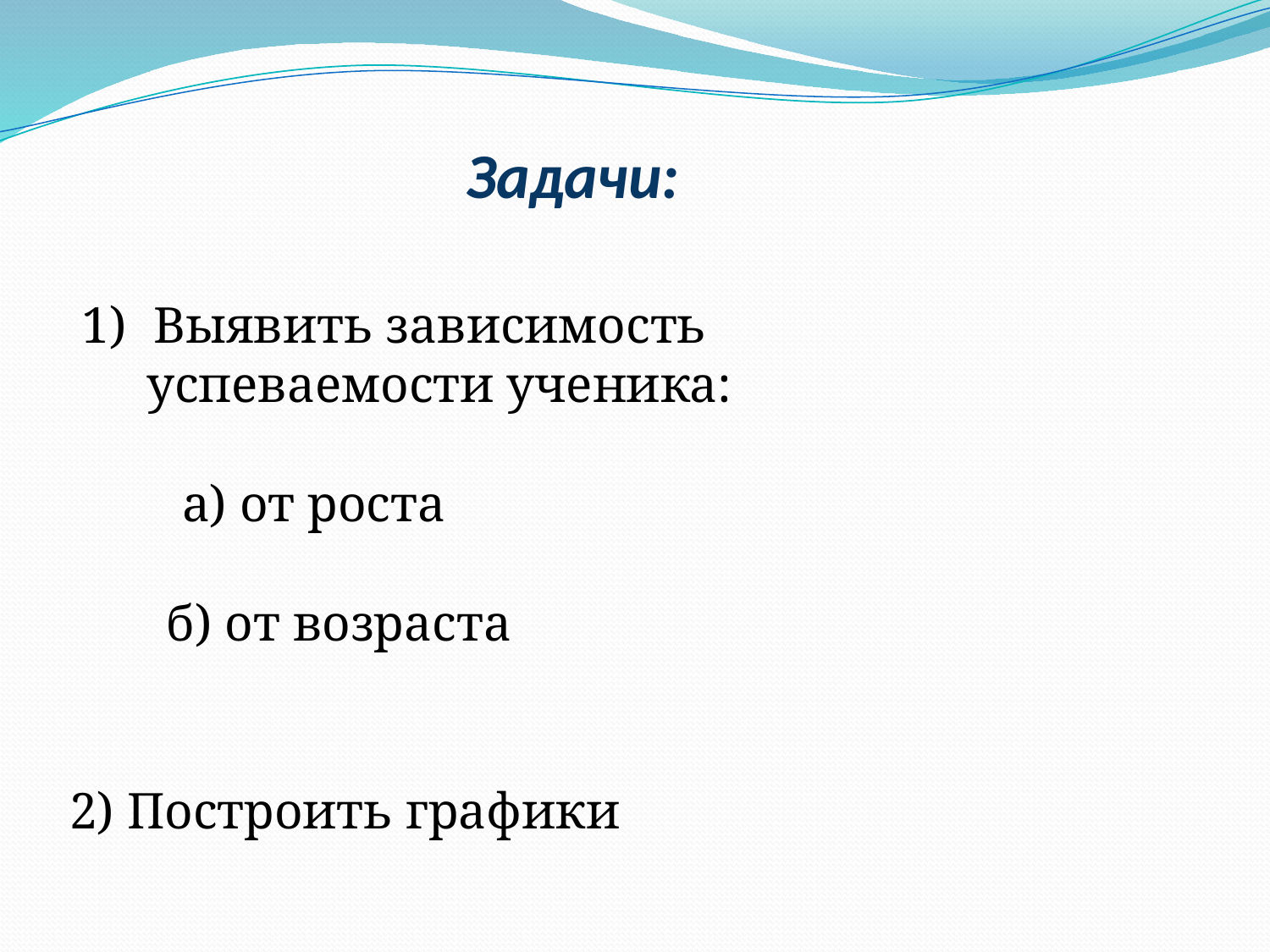

Задачи:
Выявить зависимость
     успеваемости ученика:
 а) от роста
б) от возраста
2) Построить графики